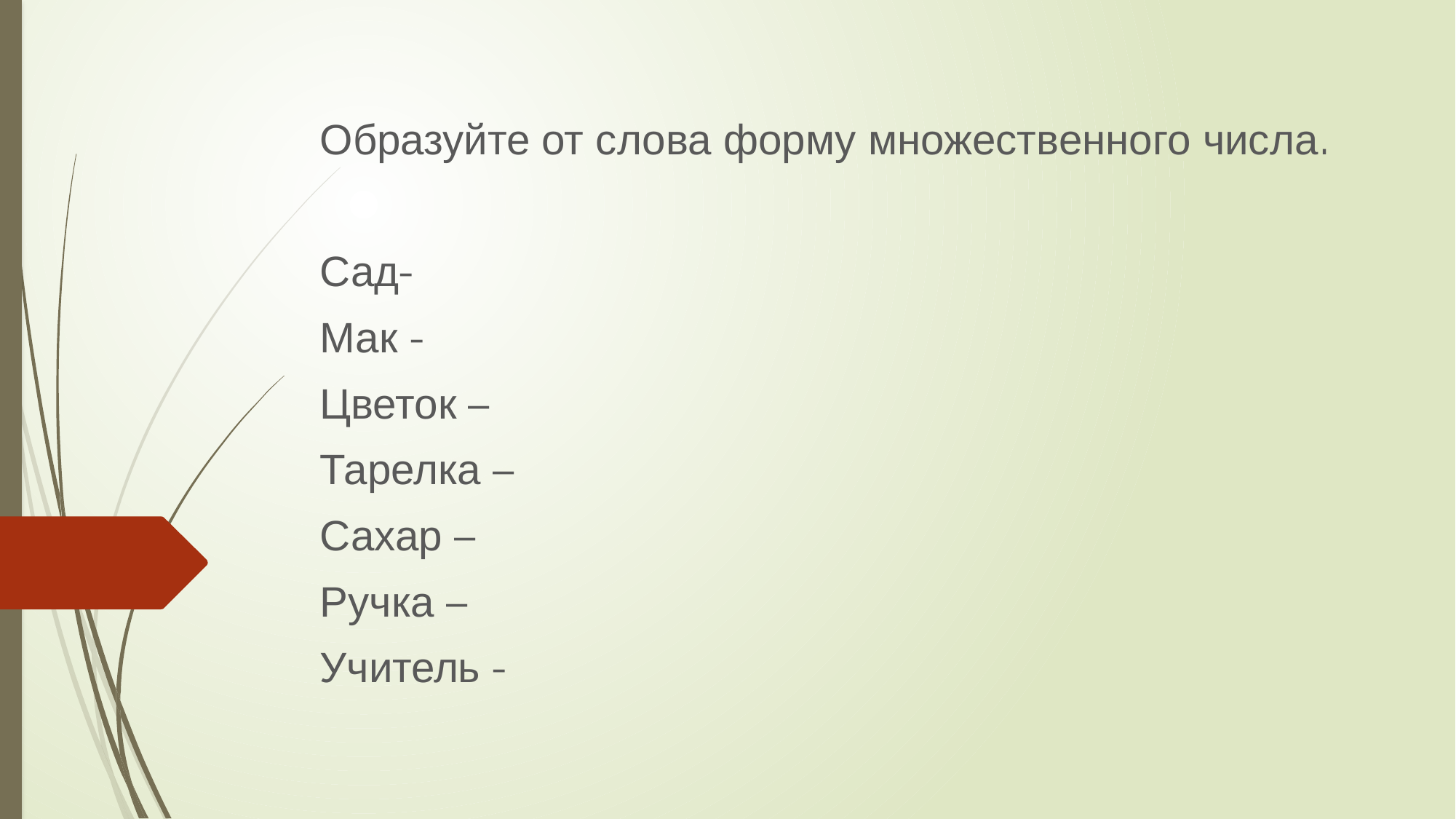

Образуйте от слова форму множественного числа.

Сад-
Мак -
Цветок –
Тарелка –
Сахар –
Ручка –
Учитель -